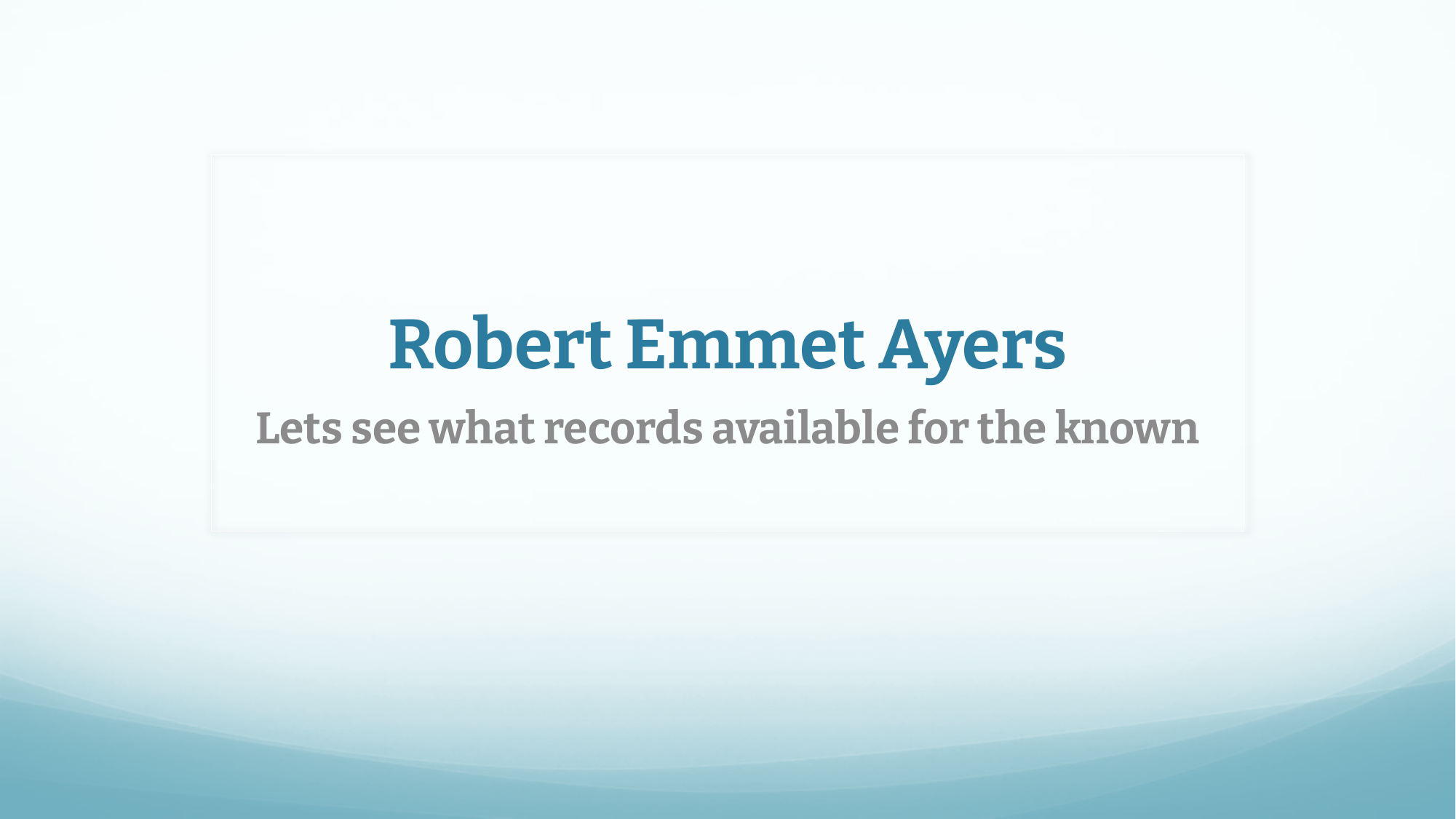

# Robert Emmet Ayers
Lets see what records available for the known